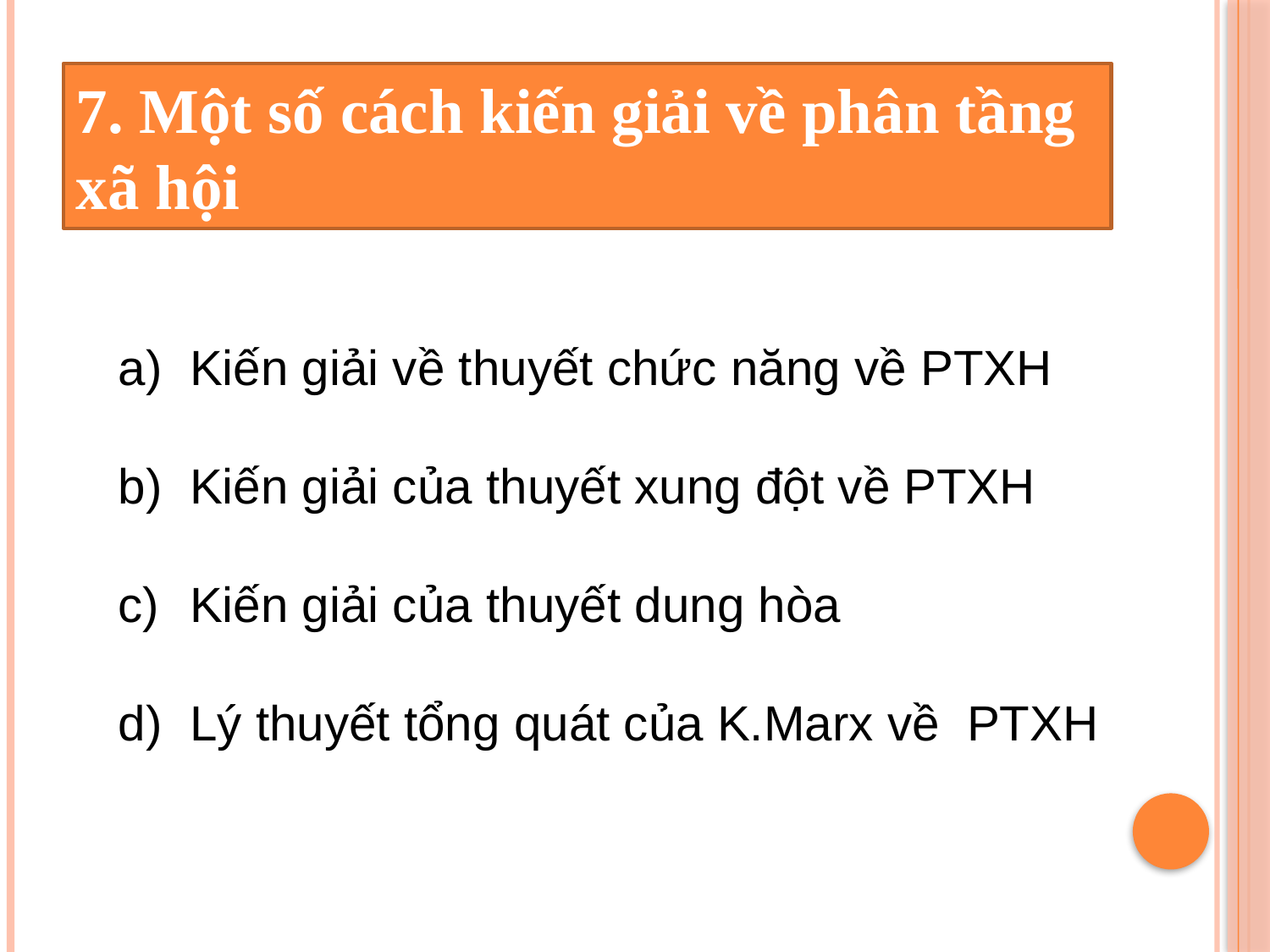

7. Một số cách kiến giải về phân tầng  xã hội

Kiến giải về thuyết chức năng về PTXH
Kiến giải của thuyết xung đột về PTXH
Kiến giải của thuyết dung hòa
Lý thuyết tổng quát của K.Marx về  PTXH